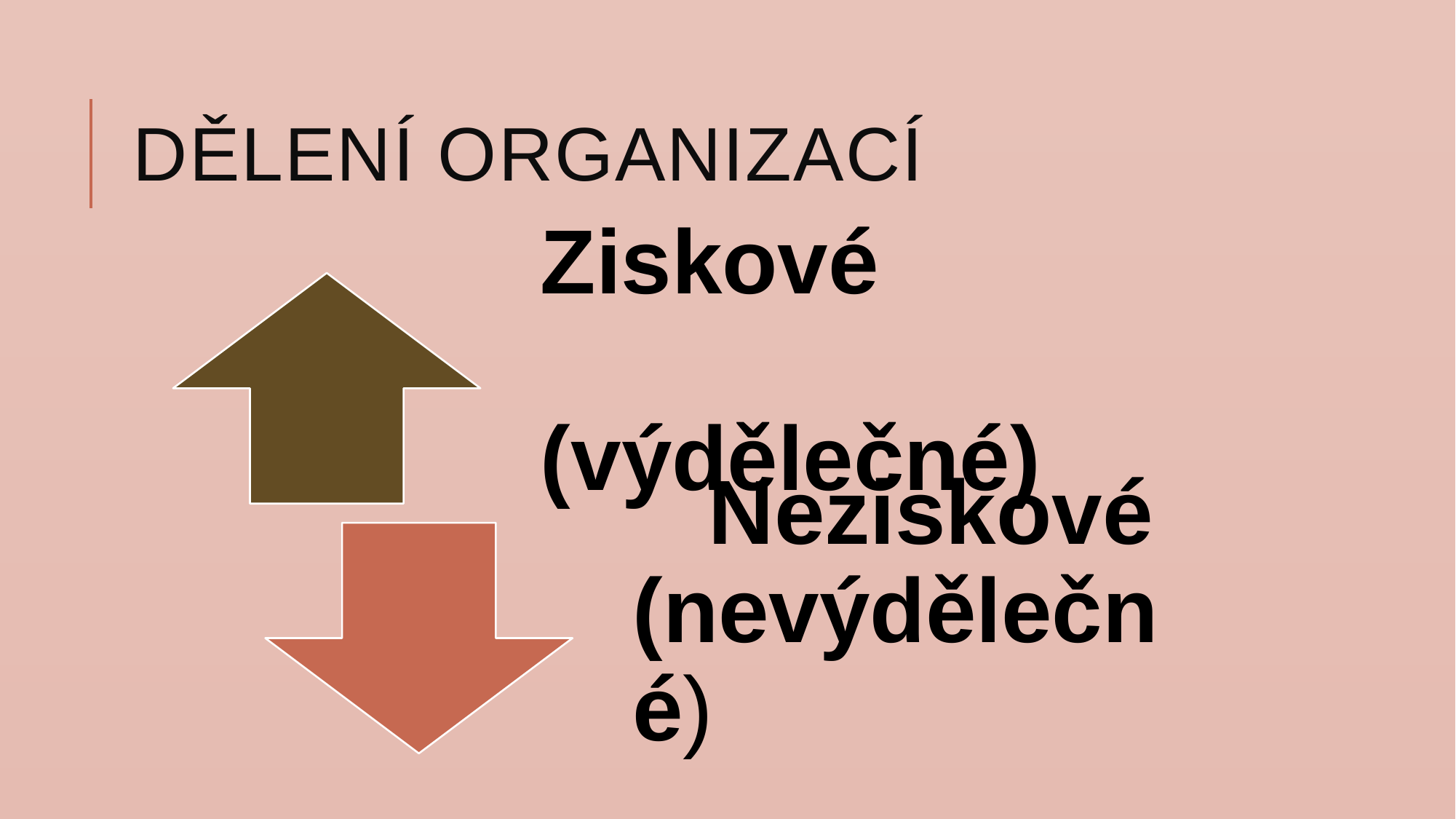

# Dělení organizací
Ziskové                (výdělečné)
   Neziskové (nevýdělečné)